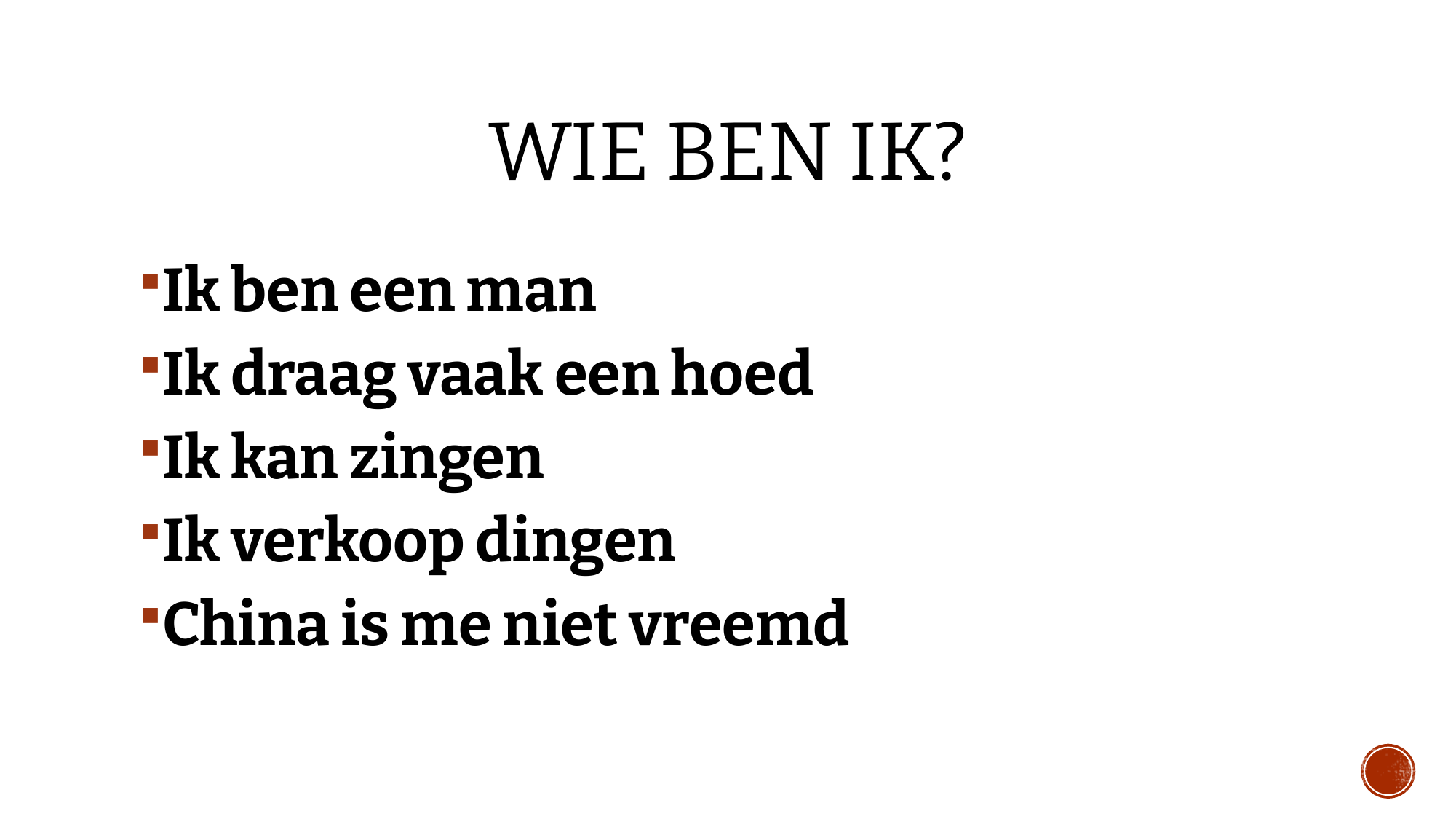

# Wie ben ik?
Ik ben een man
Ik draag vaak een hoed
Ik kan zingen
Ik verkoop dingen
China is me niet vreemd